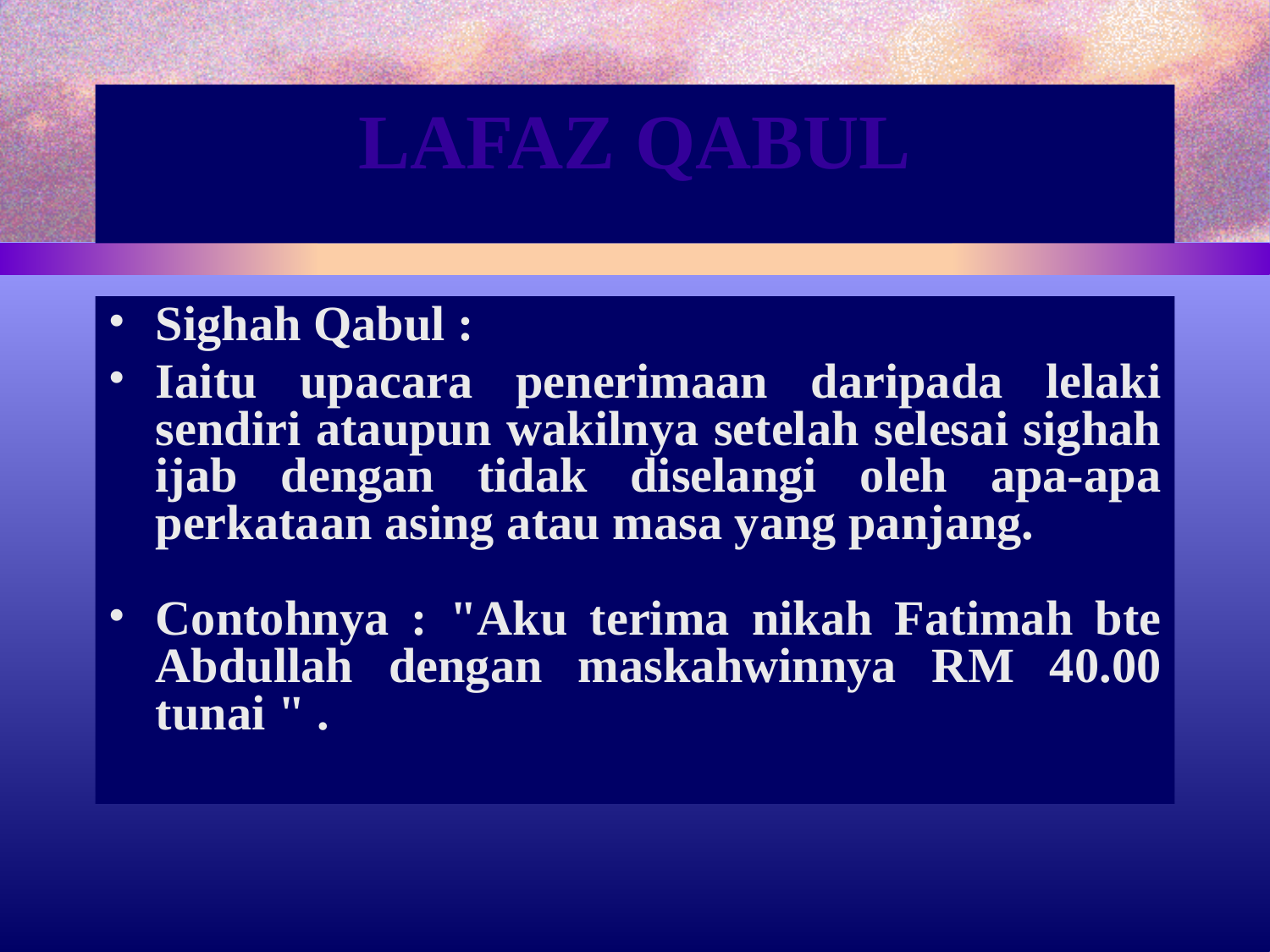

# LAFAZ QABUL
Sighah Qabul :
Iaitu upacara penerimaan daripada lelaki sendiri ataupun wakilnya setelah selesai sighah ijab dengan tidak diselangi oleh apa-apa perkataan asing atau masa yang panjang.

Contohnya : "Aku terima nikah Fatimah bte Abdullah dengan maskahwinnya RM 40.00 tunai " .